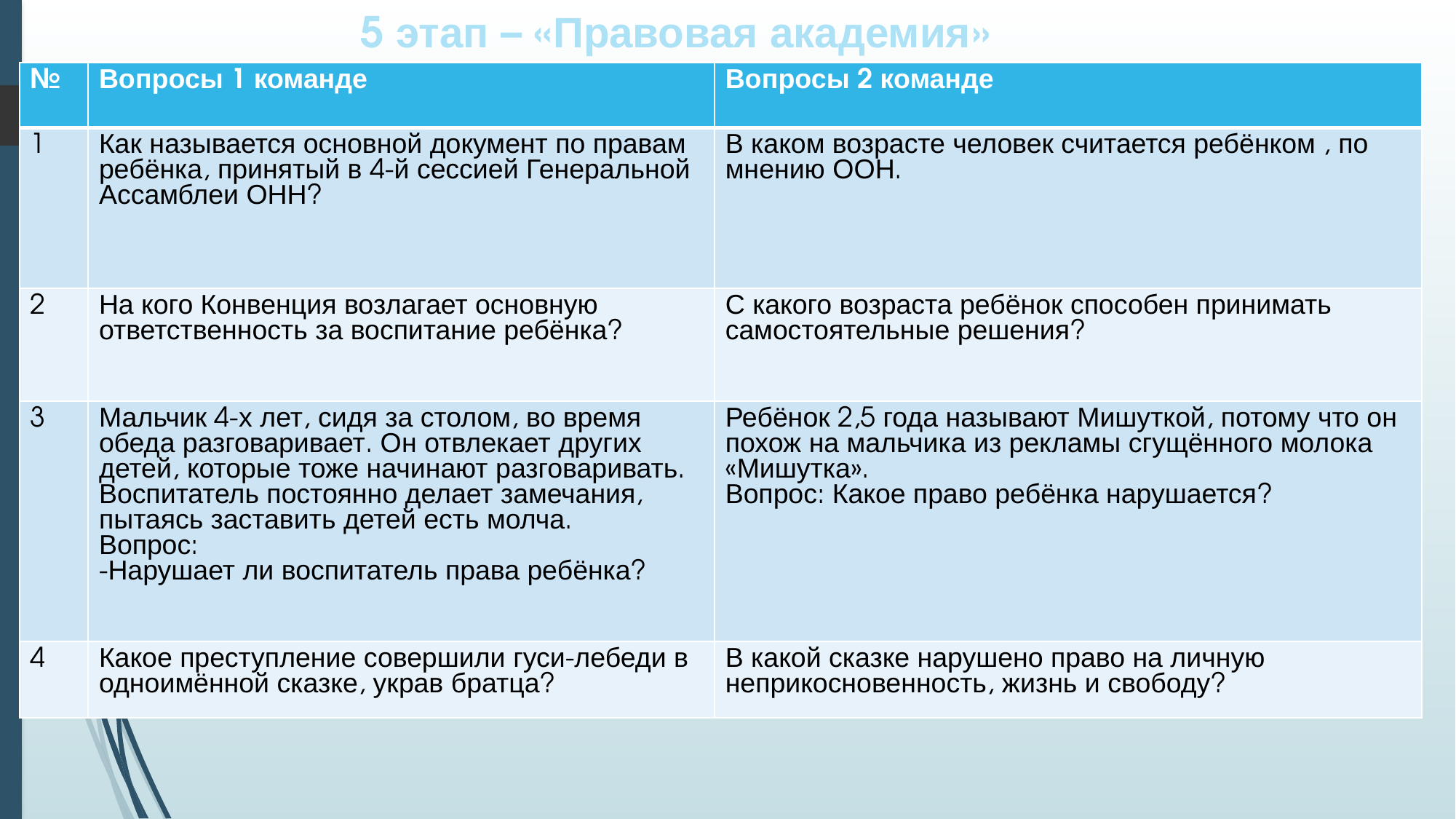

5 этап – «Правовая академия»
| № | Вопросы 1 команде | Вопросы 2 команде |
| --- | --- | --- |
| 1 | Как называется основной документ по правам ребёнка, принятый в 4-й сессией Генеральной Ассамблеи ОНН? | В каком возрасте человек считается ребёнком , по мнению ООН. |
| 2 | На кого Конвенция возлагает основную ответственность за воспитание ребёнка? | С какого возраста ребёнок способен принимать самостоятельные решения? |
| 3 | Мальчик 4-х лет, сидя за столом, во время обеда разговаривает. Он отвлекает других детей, которые тоже начинают разговаривать. Воспитатель постоянно делает замечания, пытаясь заставить детей есть молча. Вопрос: -Нарушает ли воспитатель права ребёнка? | Ребёнок 2,5 года называют Мишуткой, потому что он похож на мальчика из рекламы сгущённого молока «Мишутка». Вопрос: Какое право ребёнка нарушается? |
| 4 | Какое преступление совершили гуси-лебеди в одноимённой сказке, украв братца? | В какой сказке нарушено право на личную неприкосновенность, жизнь и свободу? |